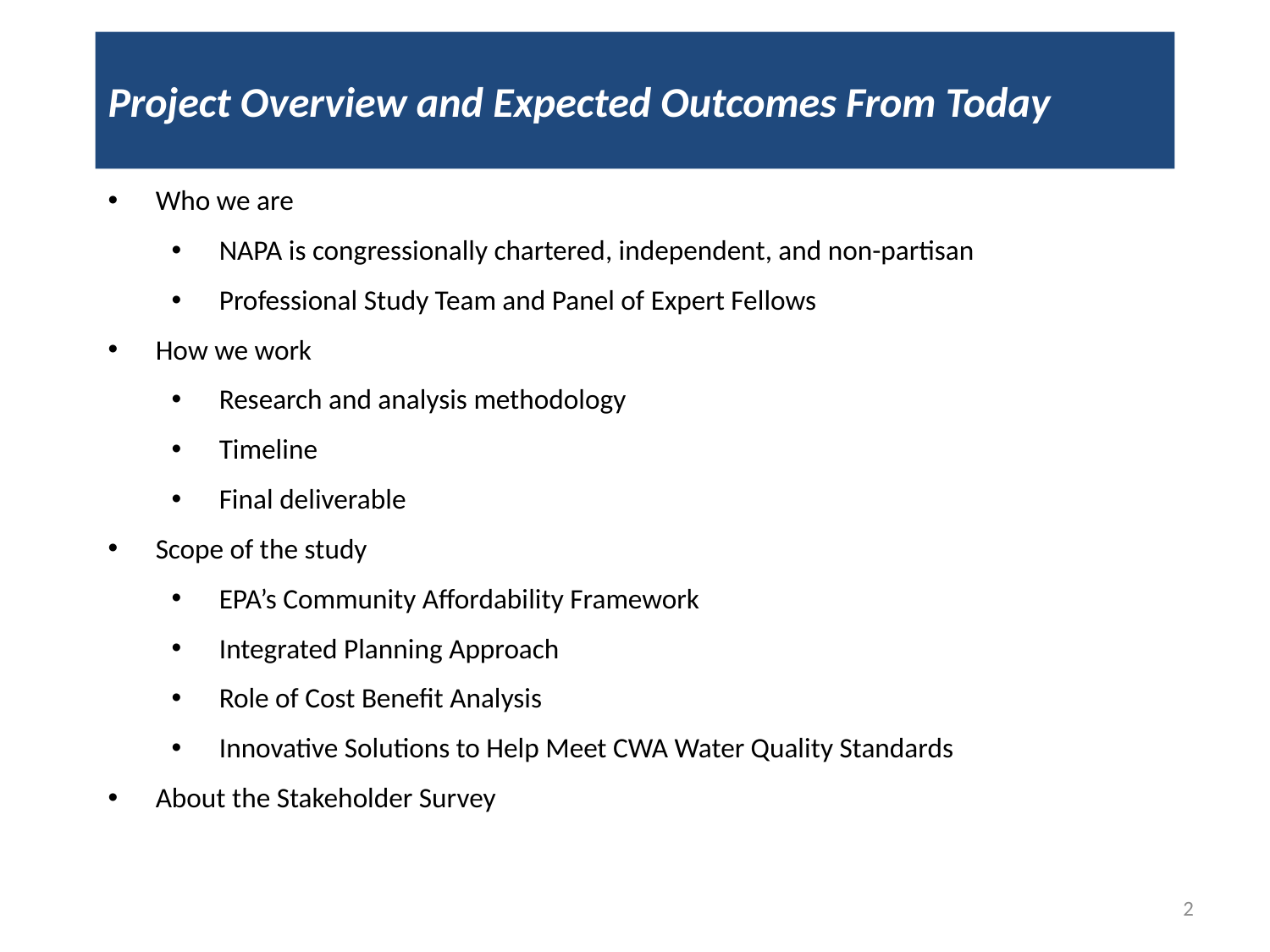

# Project Overview and Expected Outcomes From Today
Who we are
NAPA is congressionally chartered, independent, and non-partisan
Professional Study Team and Panel of Expert Fellows
How we work
Research and analysis methodology
Timeline
Final deliverable
Scope of the study
EPA’s Community Affordability Framework
Integrated Planning Approach
Role of Cost Benefit Analysis
Innovative Solutions to Help Meet CWA Water Quality Standards
About the Stakeholder Survey
2